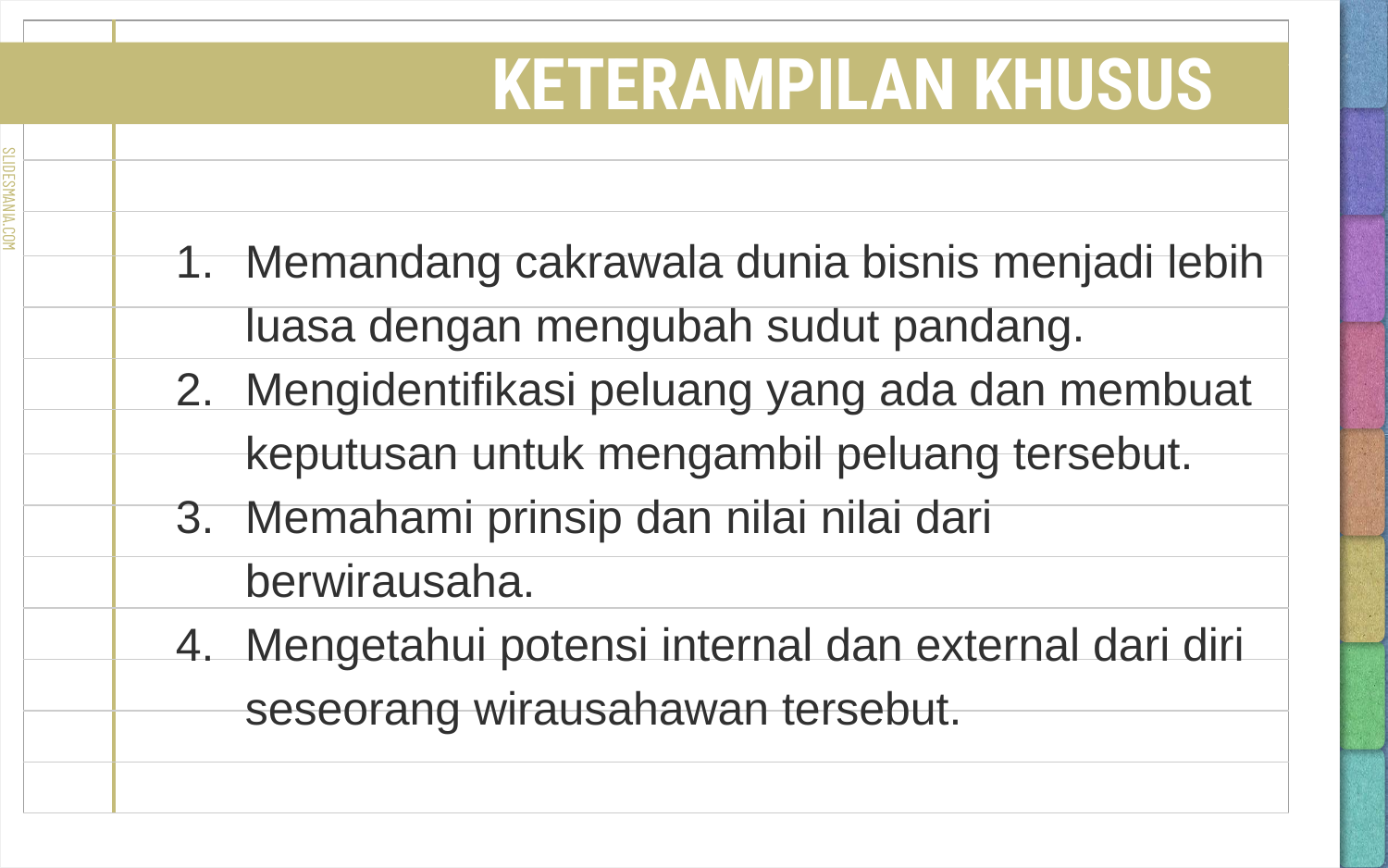

# KETERAMPILAN KHUSUS
Memandang cakrawala dunia bisnis menjadi lebih luasa dengan mengubah sudut pandang.
Mengidentifikasi peluang yang ada dan membuat keputusan untuk mengambil peluang tersebut.
Memahami prinsip dan nilai nilai dari berwirausaha.
Mengetahui potensi internal dan external dari diri seseorang wirausahawan tersebut.